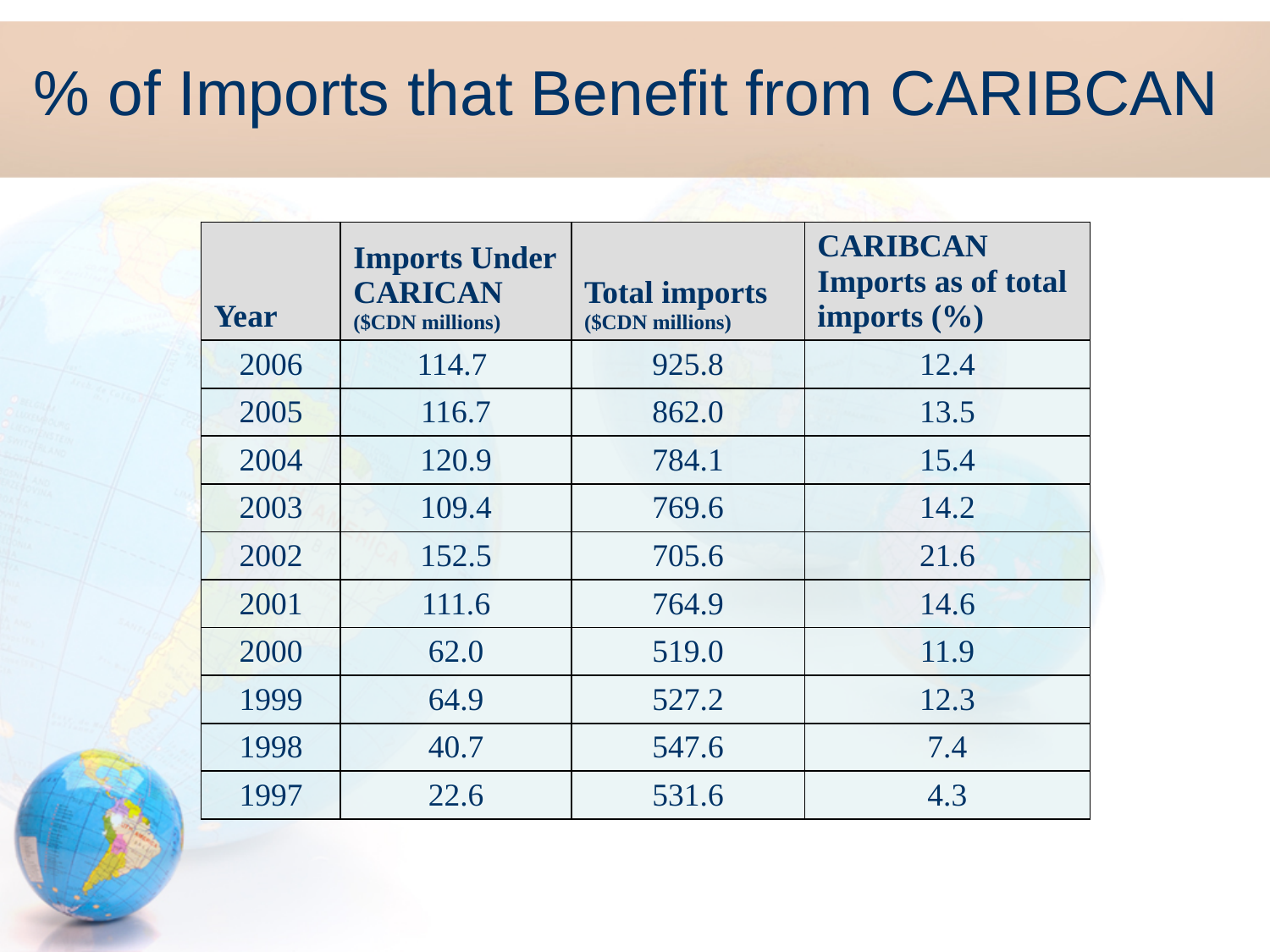

# % of Imports that Benefit from CARIBCAN
| Year | Imports Under CARICAN ($CDN millions) | Total imports ($CDN millions) | CARIBCAN Imports as of total imports (%) |
| --- | --- | --- | --- |
| 2006 | 114.7 | 925.8 | 12.4 |
| 2005 | 116.7 | 862.0 | 13.5 |
| 2004 | 120.9 | 784.1 | 15.4 |
| 2003 | 109.4 | 769.6 | 14.2 |
| 2002 | 152.5 | 705.6 | 21.6 |
| 2001 | 111.6 | 764.9 | 14.6 |
| 2000 | 62.0 | 519.0 | 11.9 |
| 1999 | 64.9 | 527.2 | 12.3 |
| 1998 | 40.7 | 547.6 | 7.4 |
| 1997 | 22.6 | 531.6 | 4.3 |